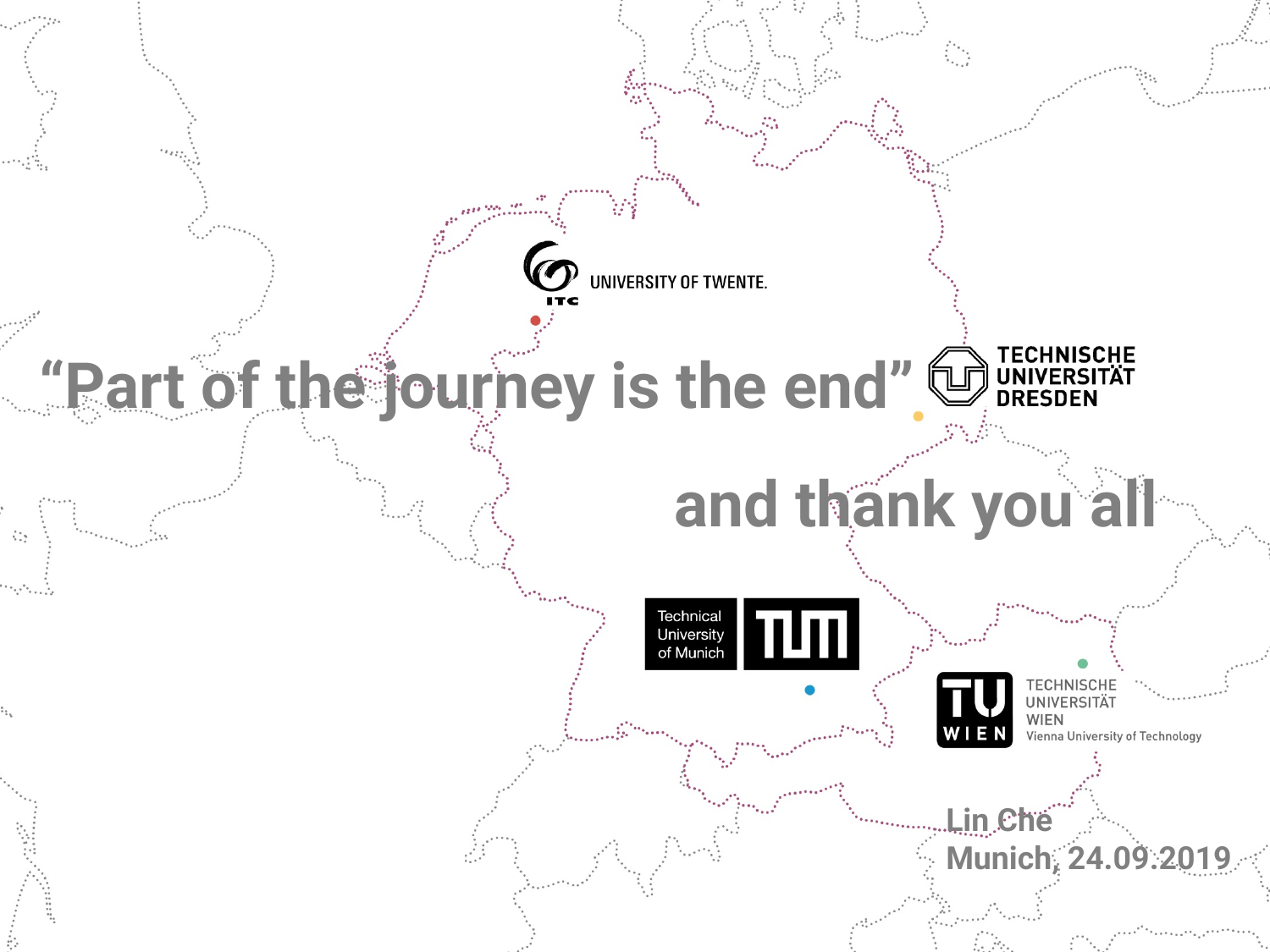

“Part of the journey is the end”
                   		and thank you all
Lin Che
Munich, 24.09.2019